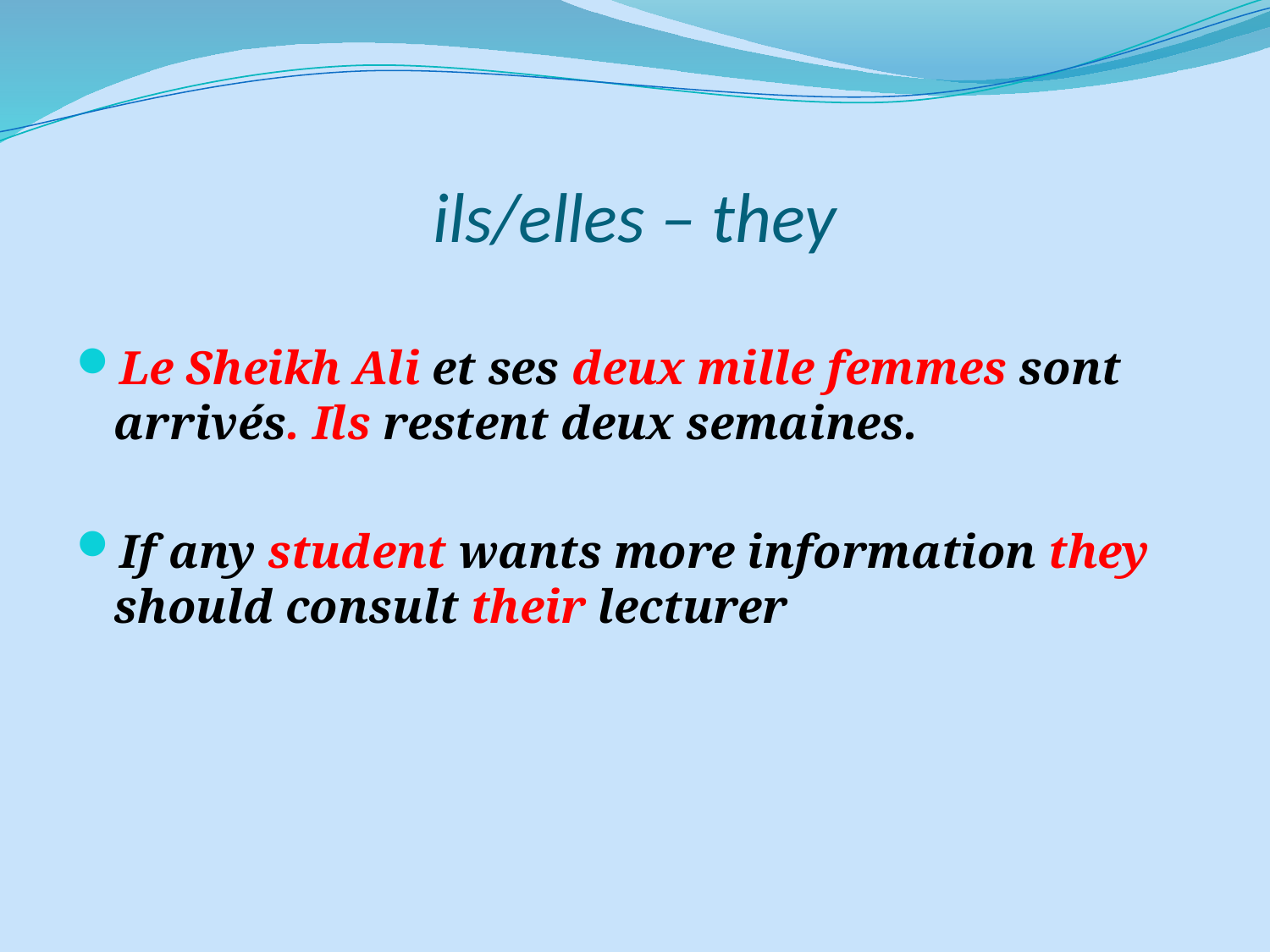

# ils/elles – they

Le Sheikh Ali et ses deux mille femmes sont arrivés. Ils restent deux semaines.

If any student wants more information they should consult their lecturer